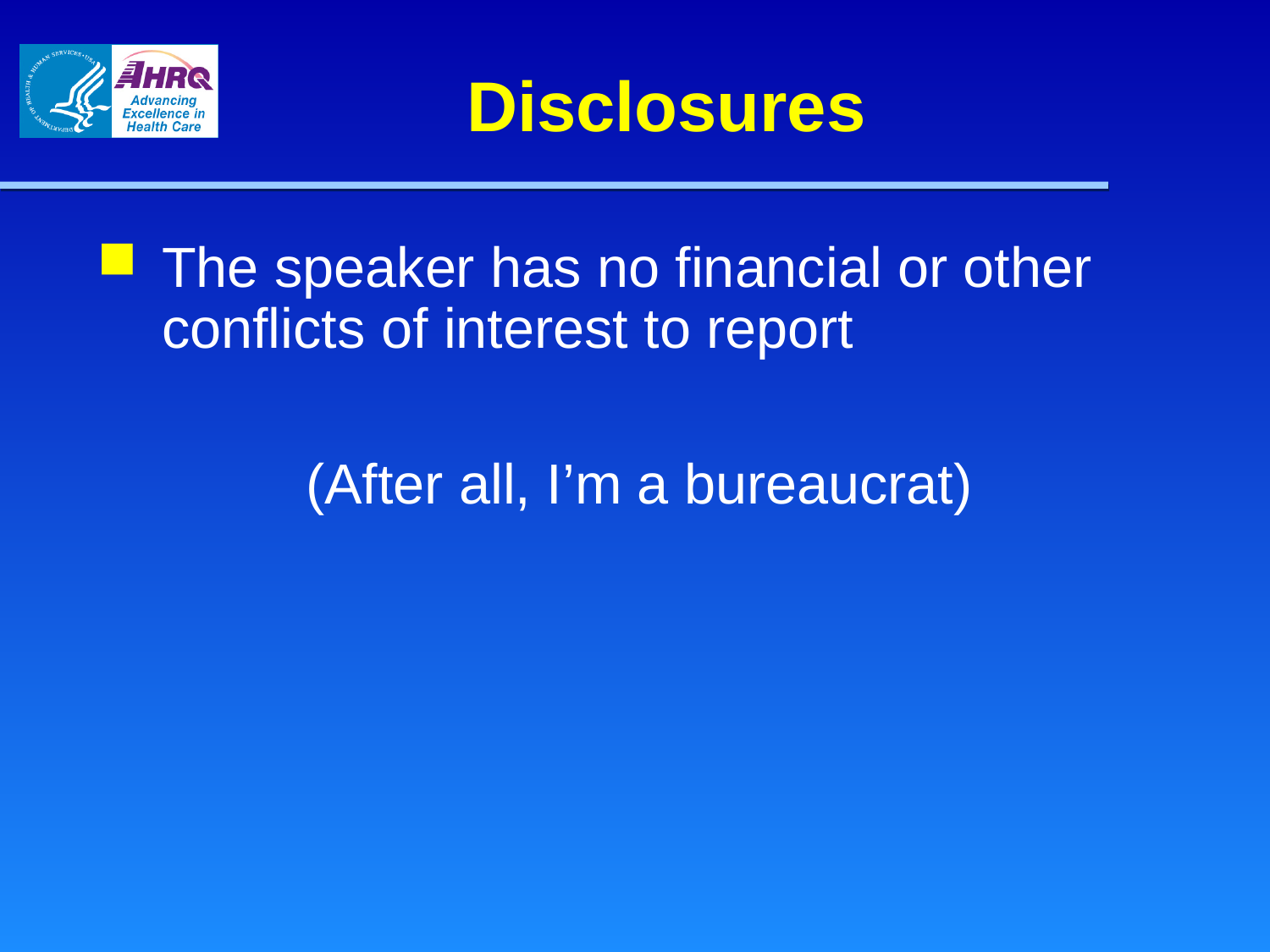

# Disclosures
The speaker has no financial or other conflicts of interest to report

(After all, I’m a bureaucrat)